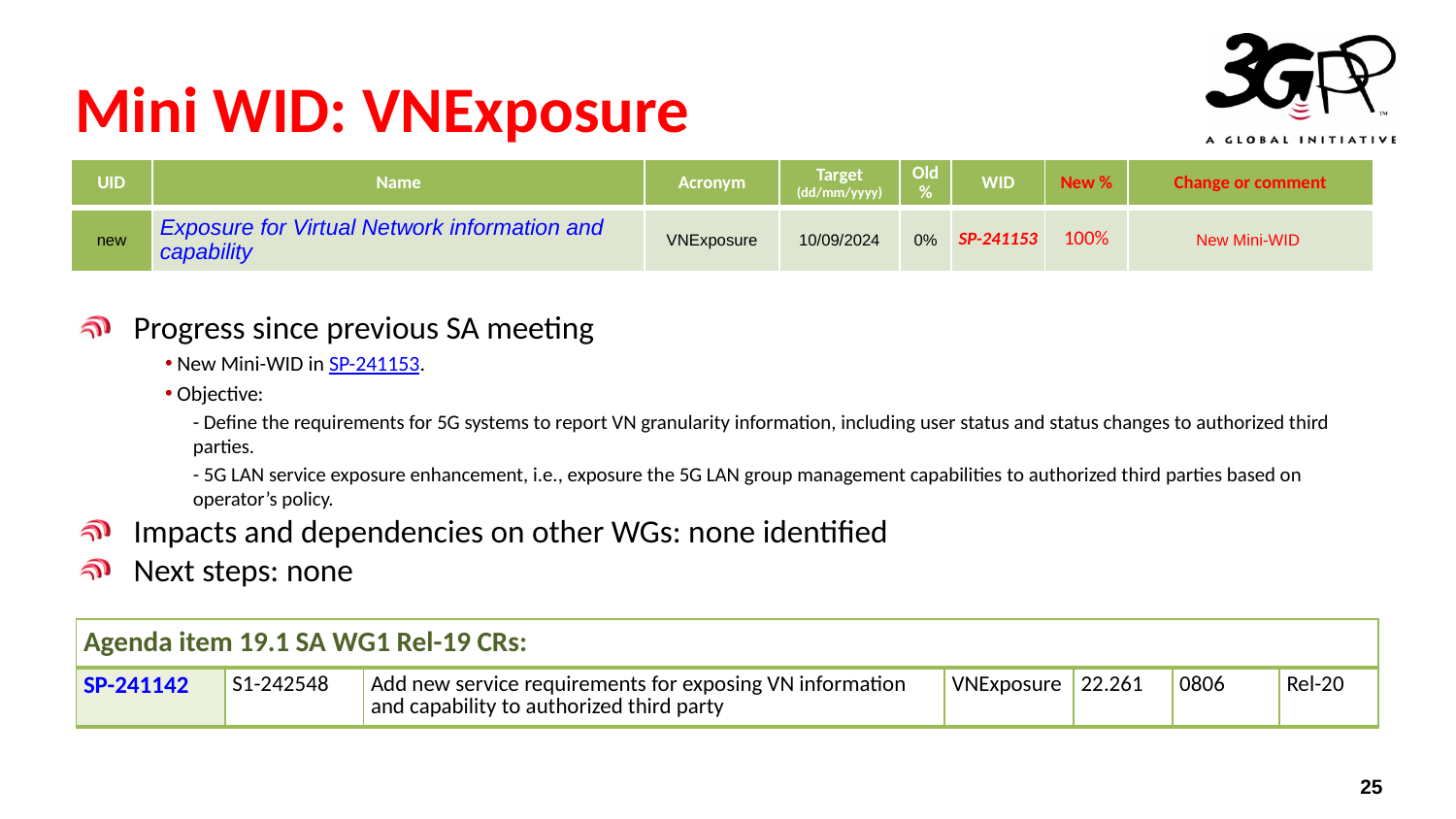

# Mini WID: VNExposure
| UID | Name | Acronym | Target (dd/mm/yyyy) | Old % | WID | New % | Change or comment |
| --- | --- | --- | --- | --- | --- | --- | --- |
| new | Exposure for Virtual Network information and capability | VNExposure | 10/09/2024 | 0% | SP-241153 | 100% | New Mini-WID |

Progress since previous SA meeting
 New Mini-WID in SP-241153.
 Objective:
- Define the requirements for 5G systems to report VN granularity information, including user status and status changes to authorized third parties.
- 5G LAN service exposure enhancement, i.e., exposure the 5G LAN group management capabilities to authorized third parties based on operator’s policy.
Impacts and dependencies on other WGs: none identified
Next steps: none

| Agenda item 19.1 SA WG1 Rel-19 CRs: |  |  |  |  |  |  |
| --- | --- | --- | --- | --- | --- | --- |
| SP-241142 | S1-242548 | Add new service requirements for exposing VN information and capability to authorized third party | VNExposure | 22.261 | 0806 | Rel-20 |